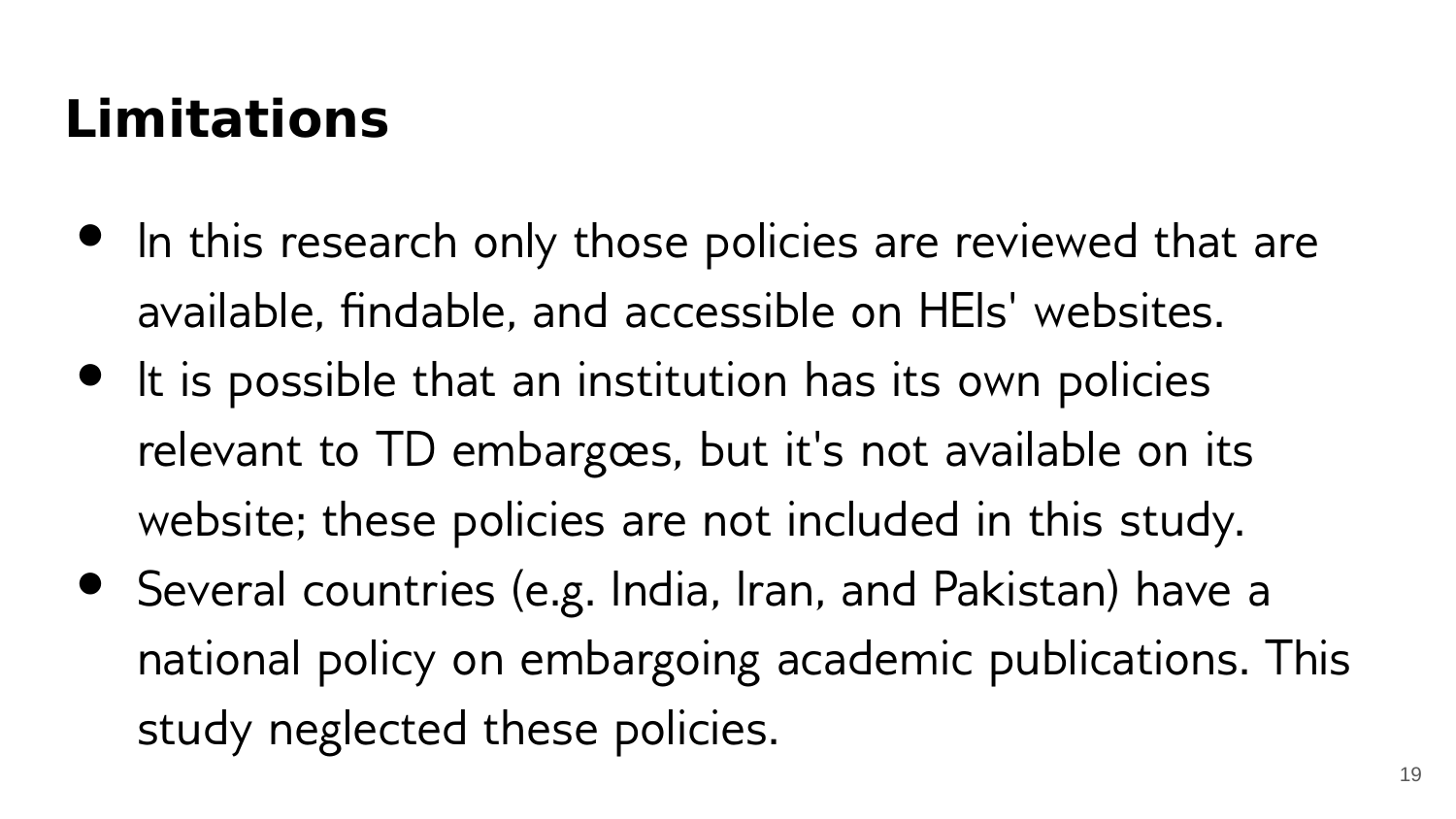

# Limitations
In this research only those policies are reviewed that are available, findable, and accessible on HEIs' websites.
It is possible that an institution has its own policies relevant to TD embargoes, but it's not available on its website; these policies are not included in this study.
Several countries (e.g. India, Iran, and Pakistan) have a national policy on embargoing academic publications. This study neglected these policies.
19